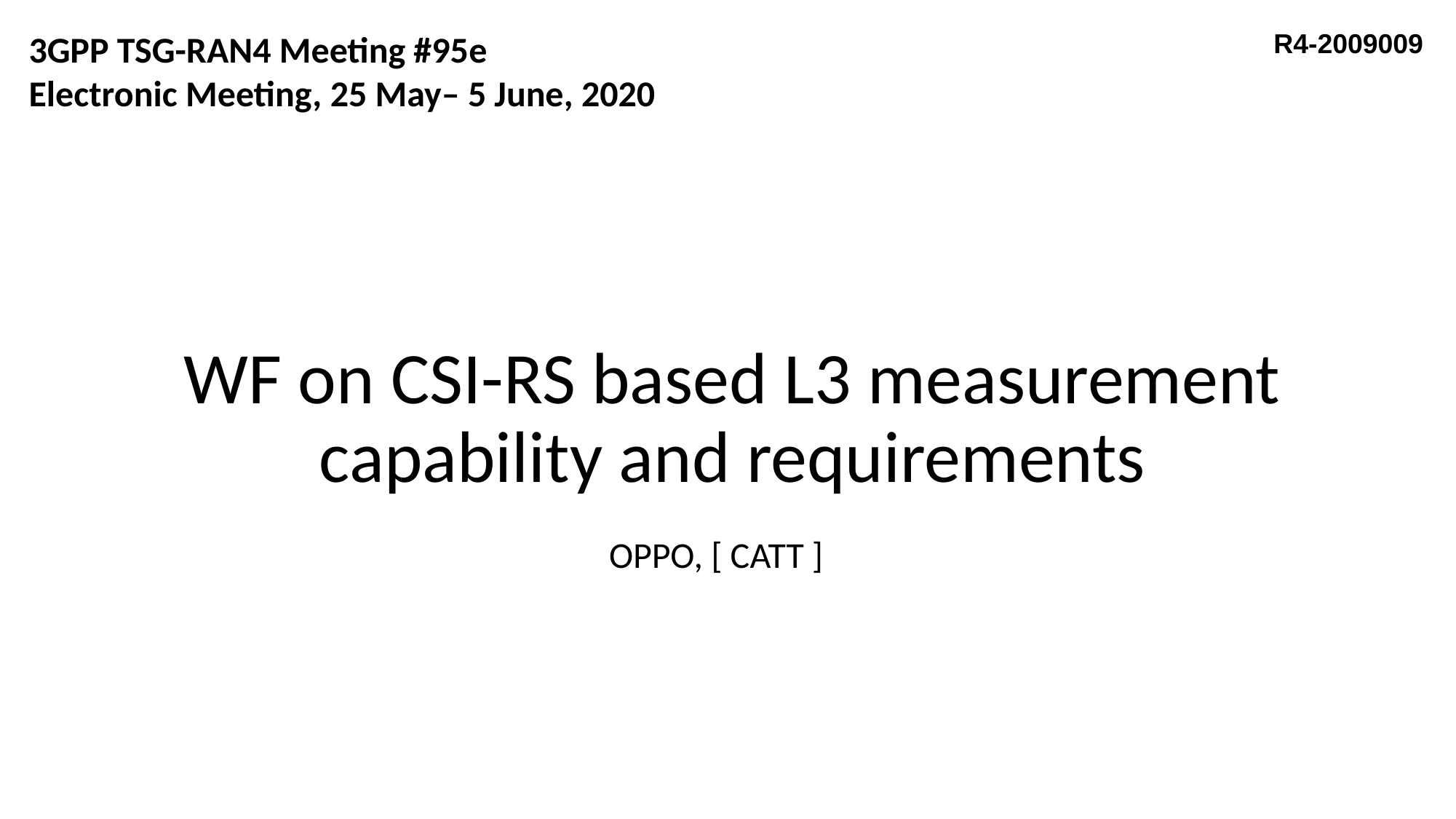

3GPP TSG-RAN4 Meeting #95e
Electronic Meeting, 25 May– 5 June, 2020
R4-2009009
# WF on CSI-RS based L3 measurement capability and requirements
OPPO, [ CATT ]